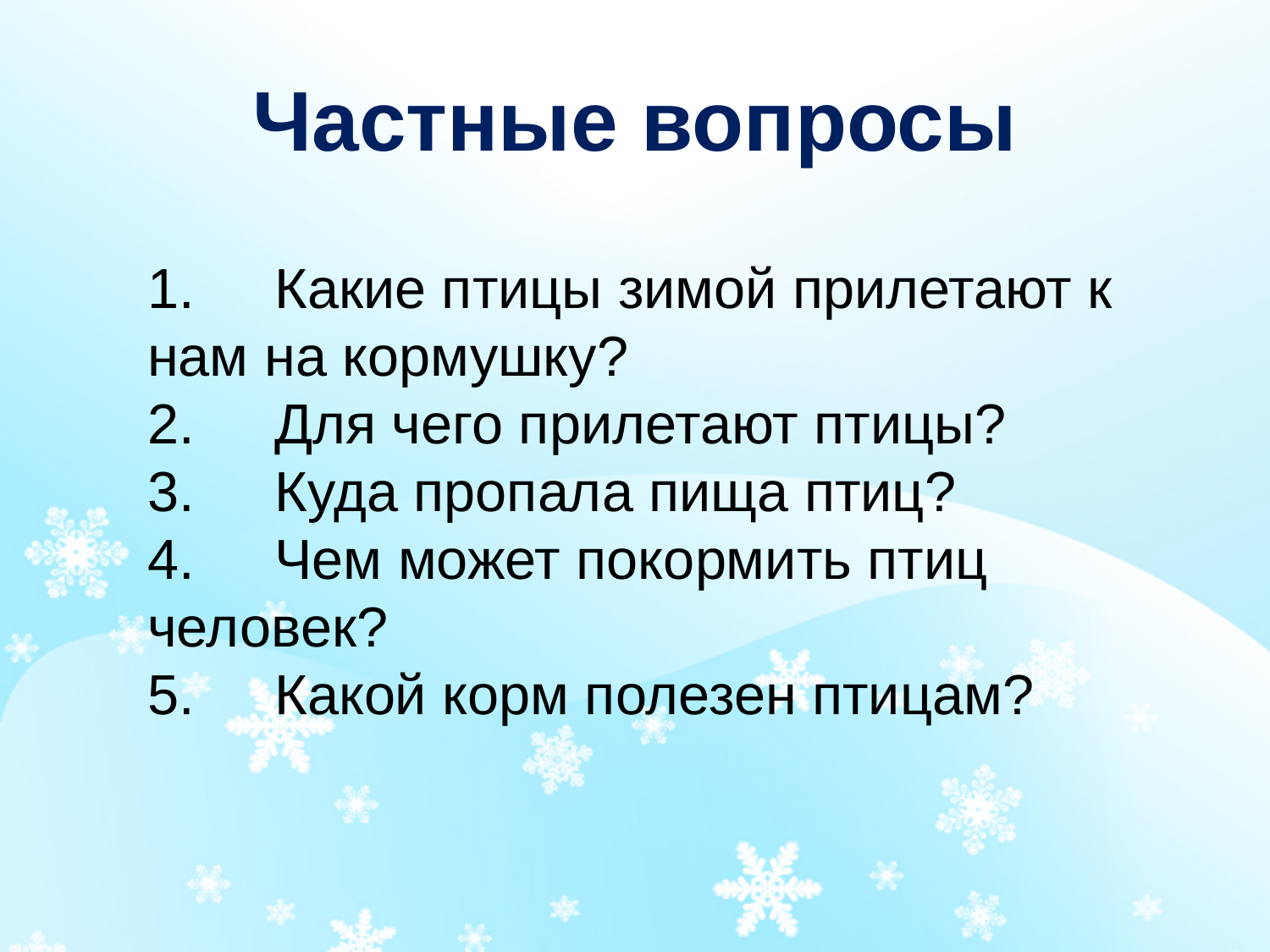

# Частные вопросы
1.	Какие птицы зимой прилетают к нам на кормушку?
2.	Для чего прилетают птицы?
3.	Куда пропала пища птиц?
4.	Чем может покормить птиц человек?
5.	Какой корм полезен птицам?